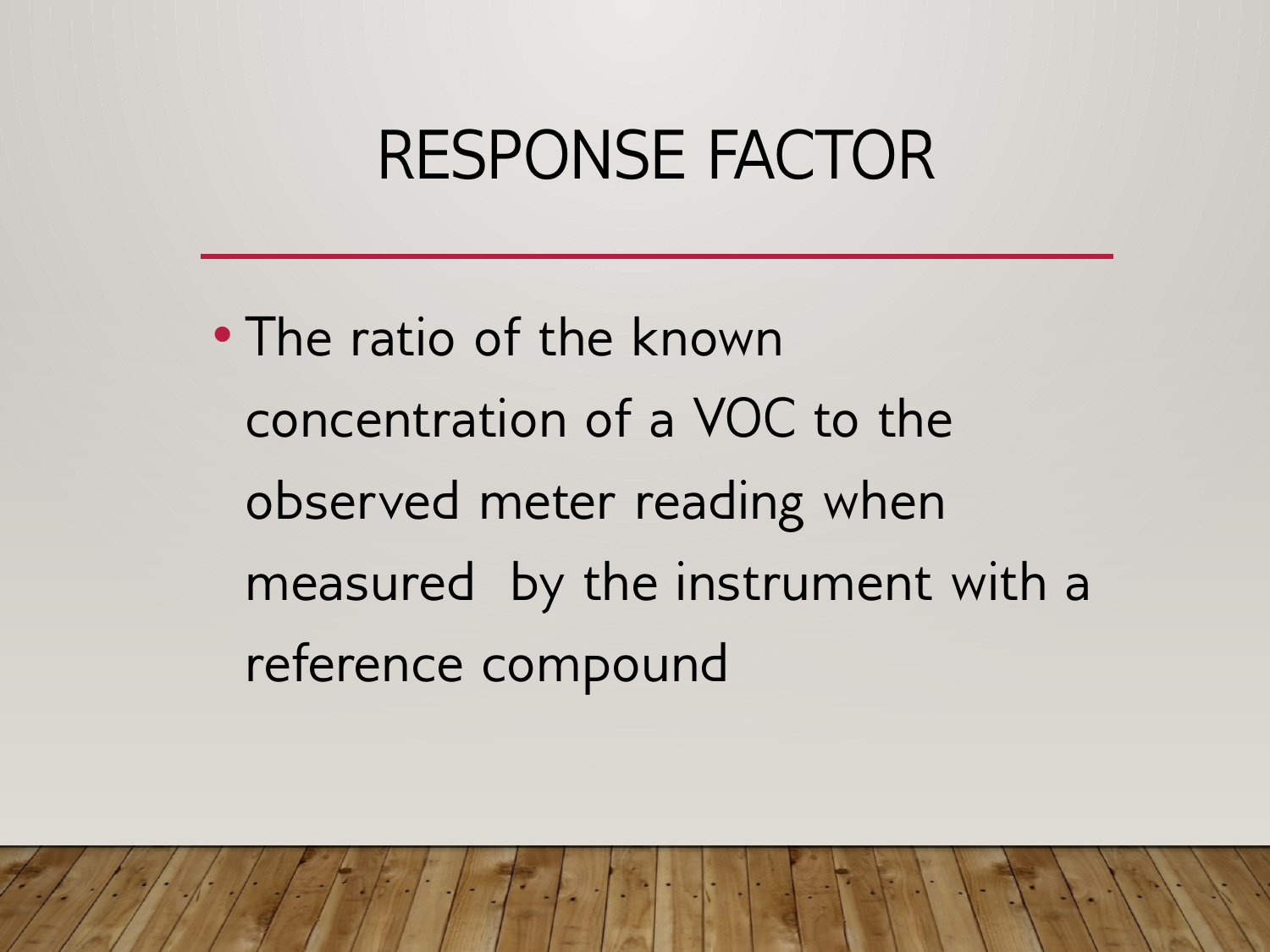

# Response Factor
The ratio of the known concentration of a VOC to the observed meter reading when measured  by the instrument with a reference compound